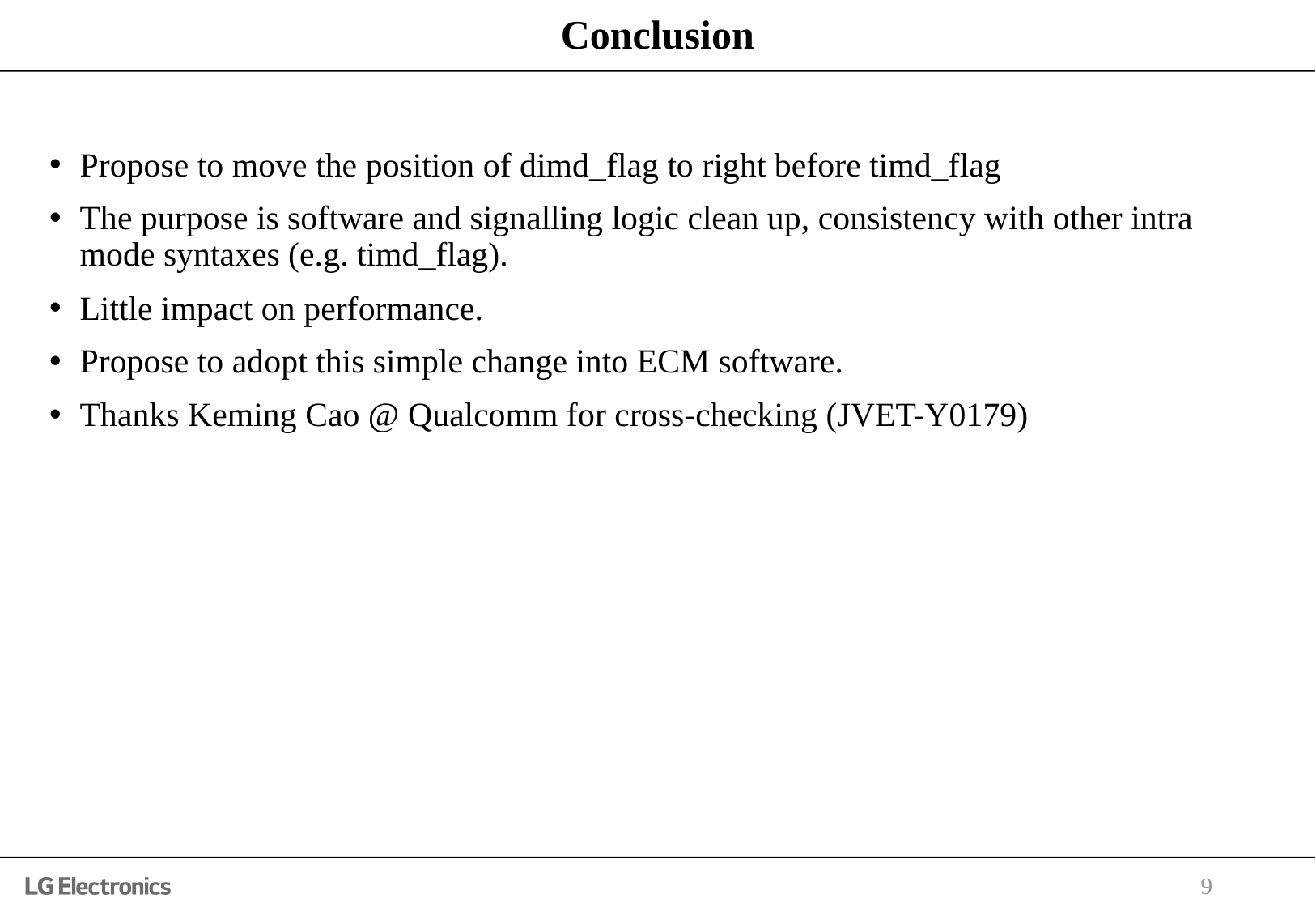

# Conclusion

Propose to move the position of dimd_flag to right before timd_flag
The purpose is software and signalling logic clean up, consistency with other intra mode syntaxes (e.g. timd_flag).
Little impact on performance.
Propose to adopt this simple change into ECM software.
Thanks Keming Cao @ Qualcomm for cross-checking (JVET-Y0179)

9